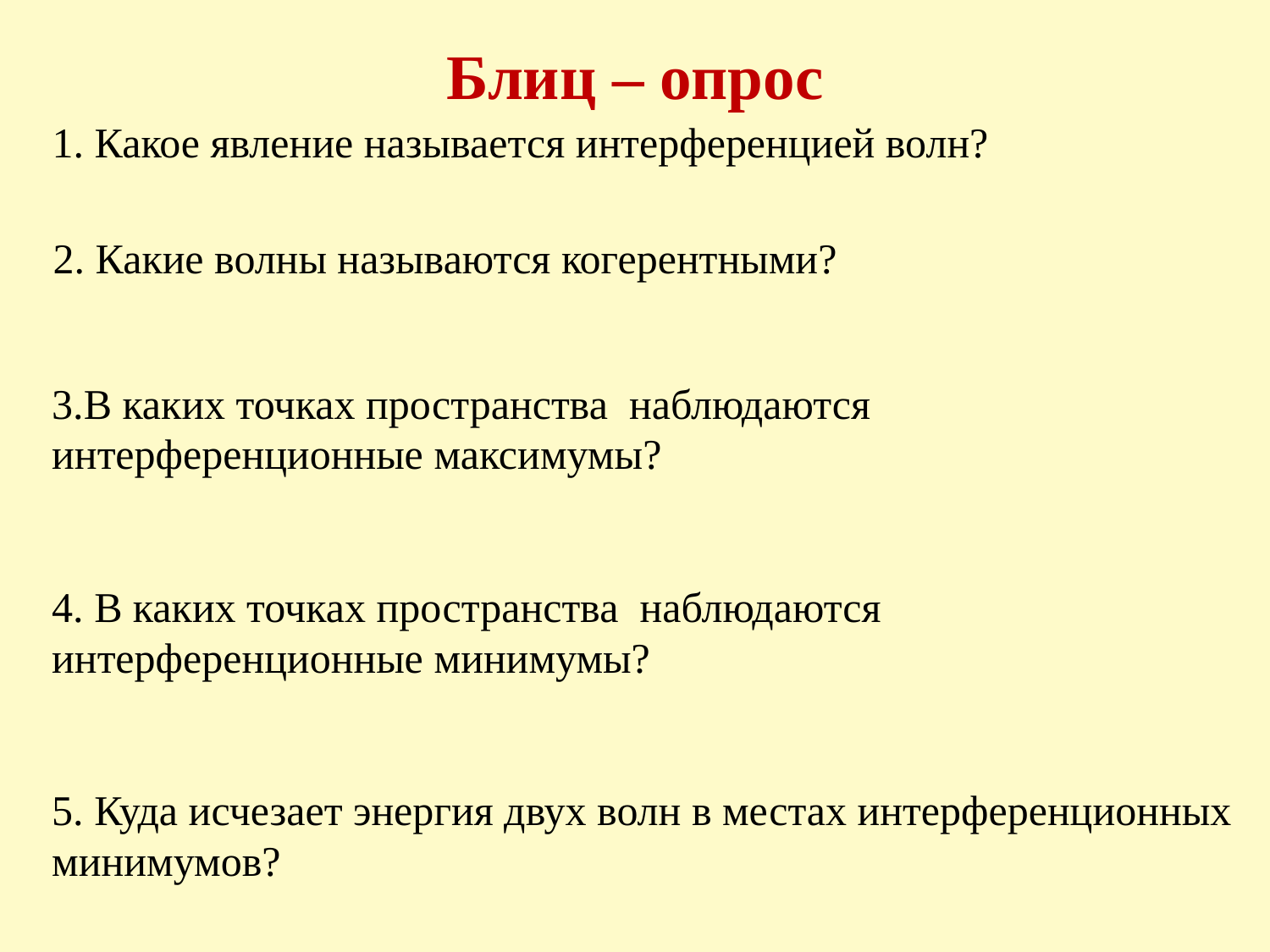

Блиц – опрос

1. Какое явление называется интерференцией волн?

2. Какие волны называются когерентными?
3.В каких точках пространства  наблюдаются интерференционные максимумы?

4. В каких точках пространства  наблюдаются интерференционные минимумы?

5. Куда исчезает энергия двух волн в местах интерференционных минимумов?